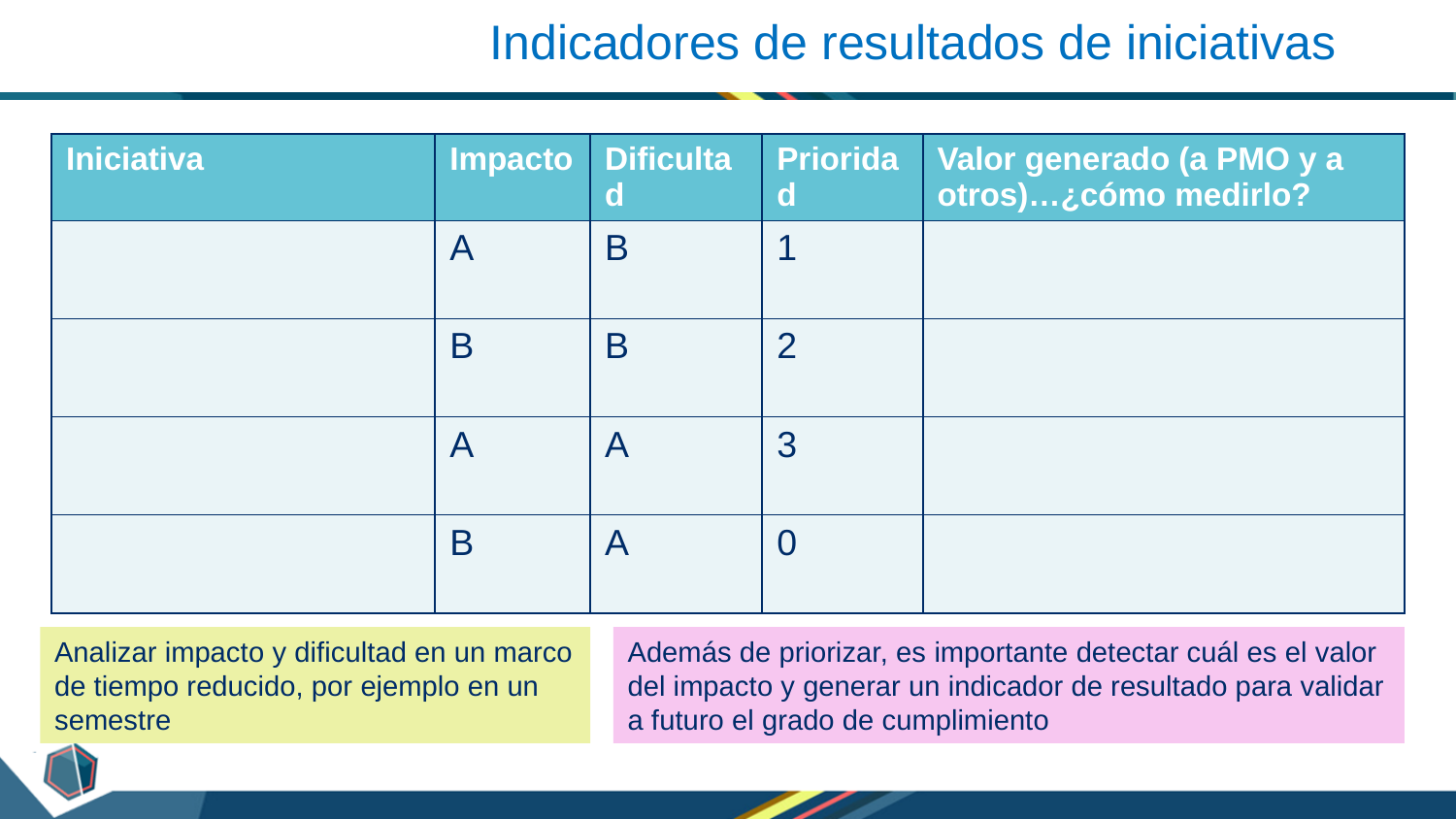

Indicadores de resultados de iniciativas
| Iniciativa | Impacto | Dificultad | Prioridad | Valor generado (a PMO y a otros)…¿cómo medirlo? |
| --- | --- | --- | --- | --- |
|  | A | B | 1 |  |
|  | B | B | 2 |  |
|  | A | A | 3 |  |
|  | B | A | 0 |  |
Analizar impacto y dificultad en un marco de tiempo reducido, por ejemplo en un semestre
Además de priorizar, es importante detectar cuál es el valor del impacto y generar un indicador de resultado para validar a futuro el grado de cumplimiento